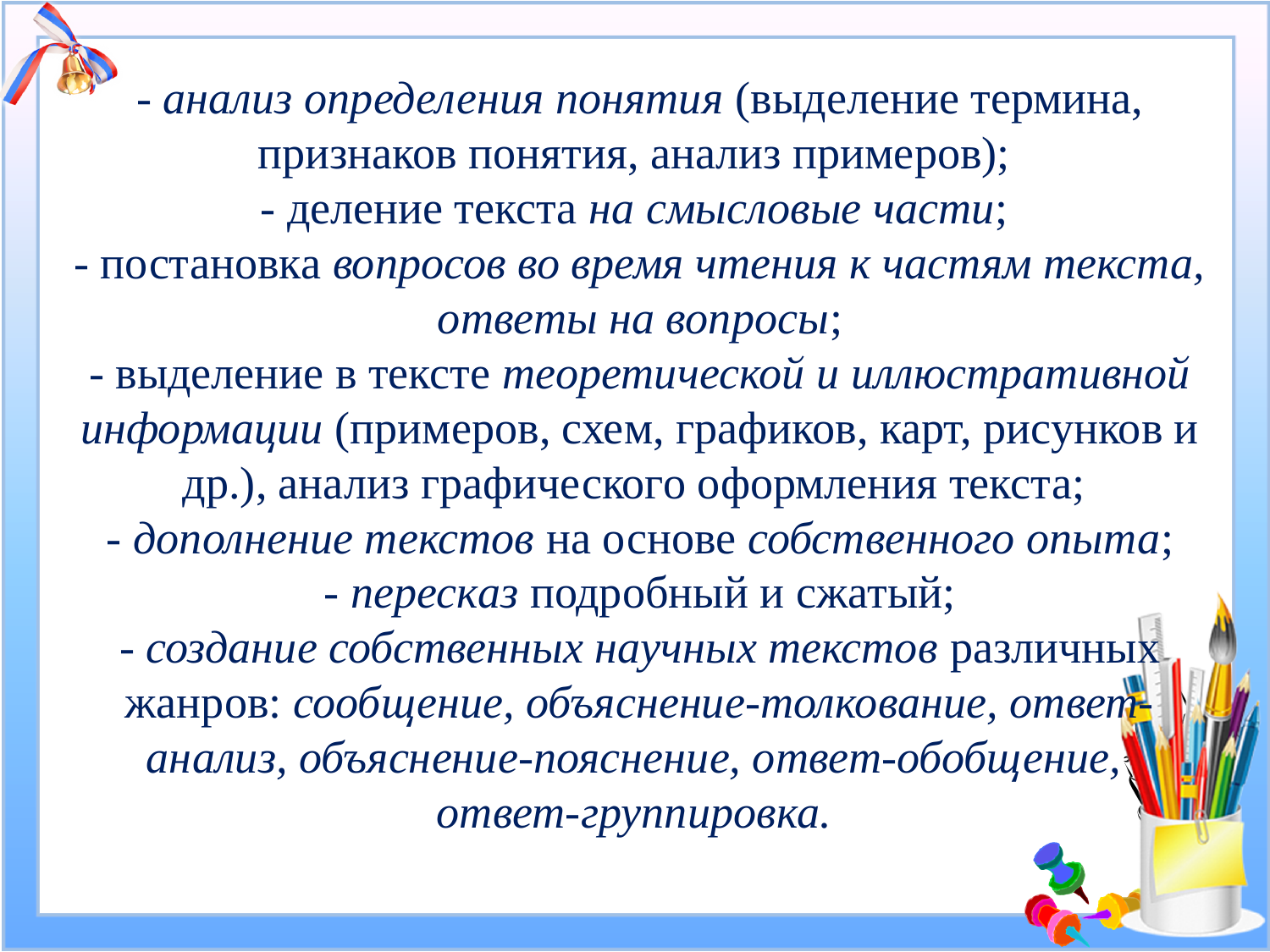

# - анализ определения понятия (выделение термина, признаков понятия, анализ примеров); - деление текста на смысловые части; - постановка вопросов во время чтения к частям текста, ответы на вопросы; - выделение в тексте теоретической и иллюстративной информации (примеров, схем, графиков, карт, рисунков и др.), анализ графического оформления текста; - дополнение текстов на основе собственного опыта; - пересказ подробный и сжатый; - создание собственных научных текстов различных жанров: сообщение, объяснение-толкование, ответ-анализ, объяснение-пояснение, ответ-обобщение, ответ-группировка.